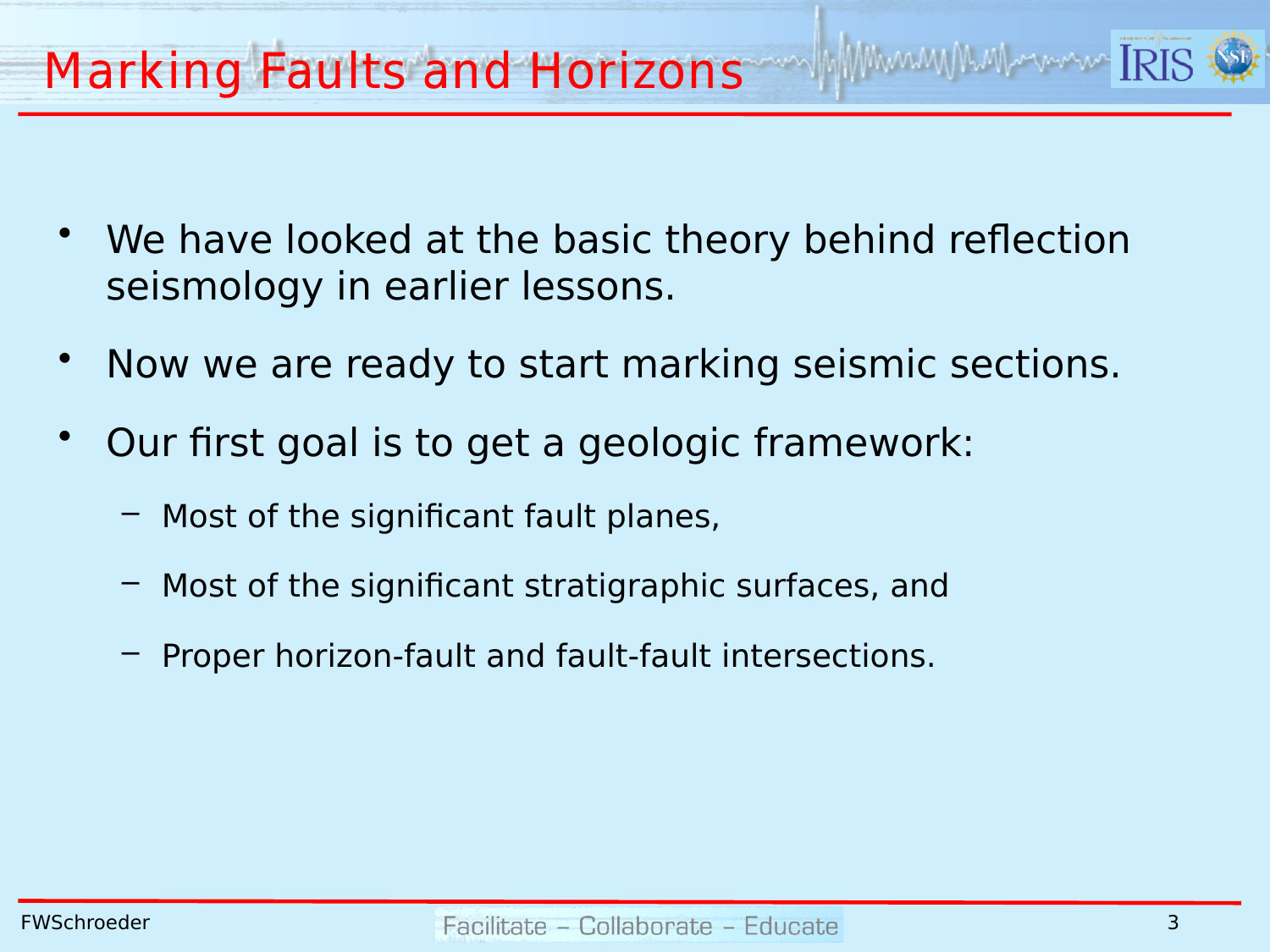

# Marking Faults and Horizons
We have looked at the basic theory behind reflection seismology in earlier lessons.
Now we are ready to start marking seismic sections.
Our first goal is to get a geologic framework:
Most of the significant fault planes,
Most of the significant stratigraphic surfaces, and
Proper horizon-fault and fault-fault intersections.